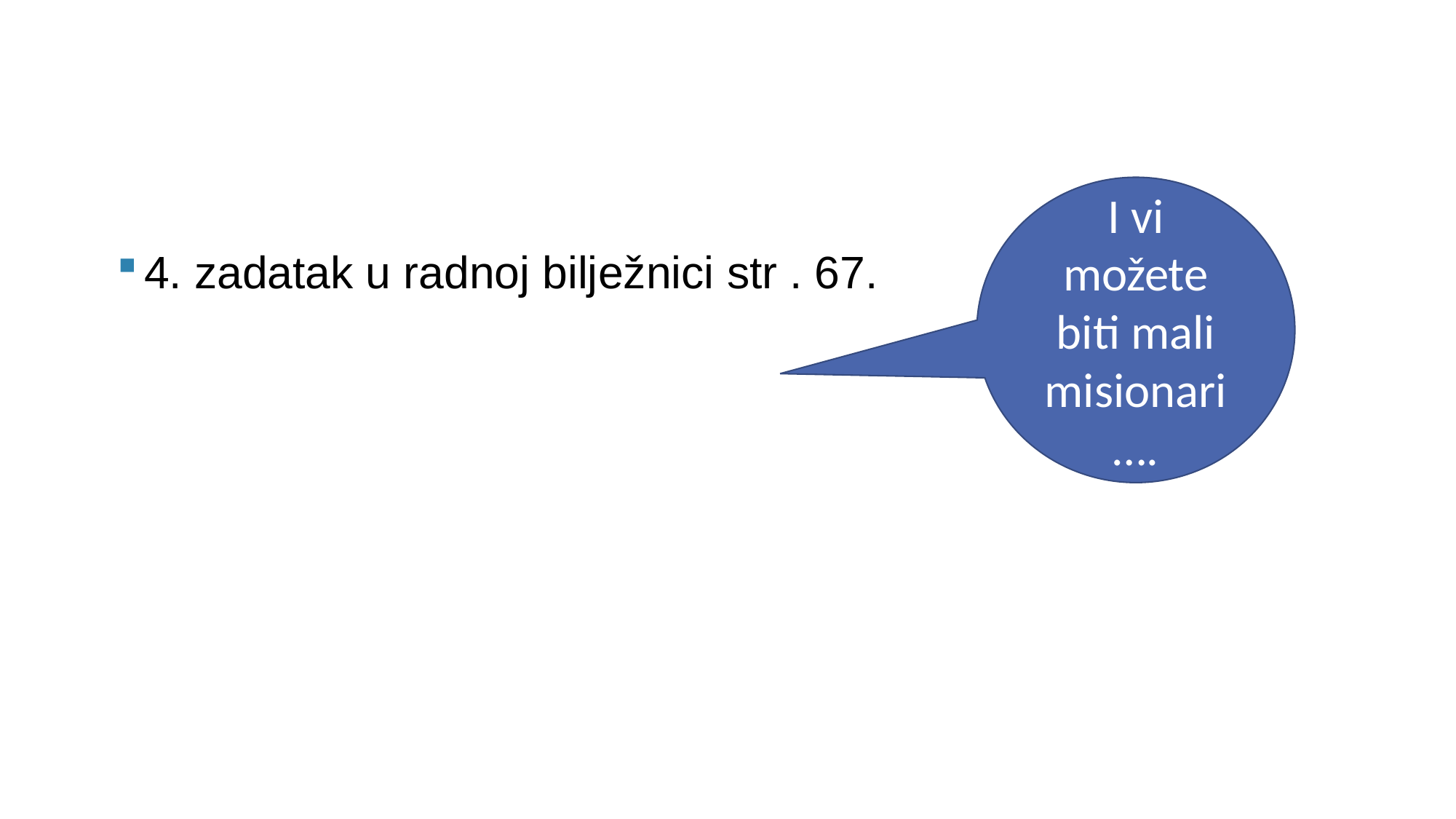

#
I vi možete biti mali misionari….
4. zadatak u radnoj bilježnici str . 67.